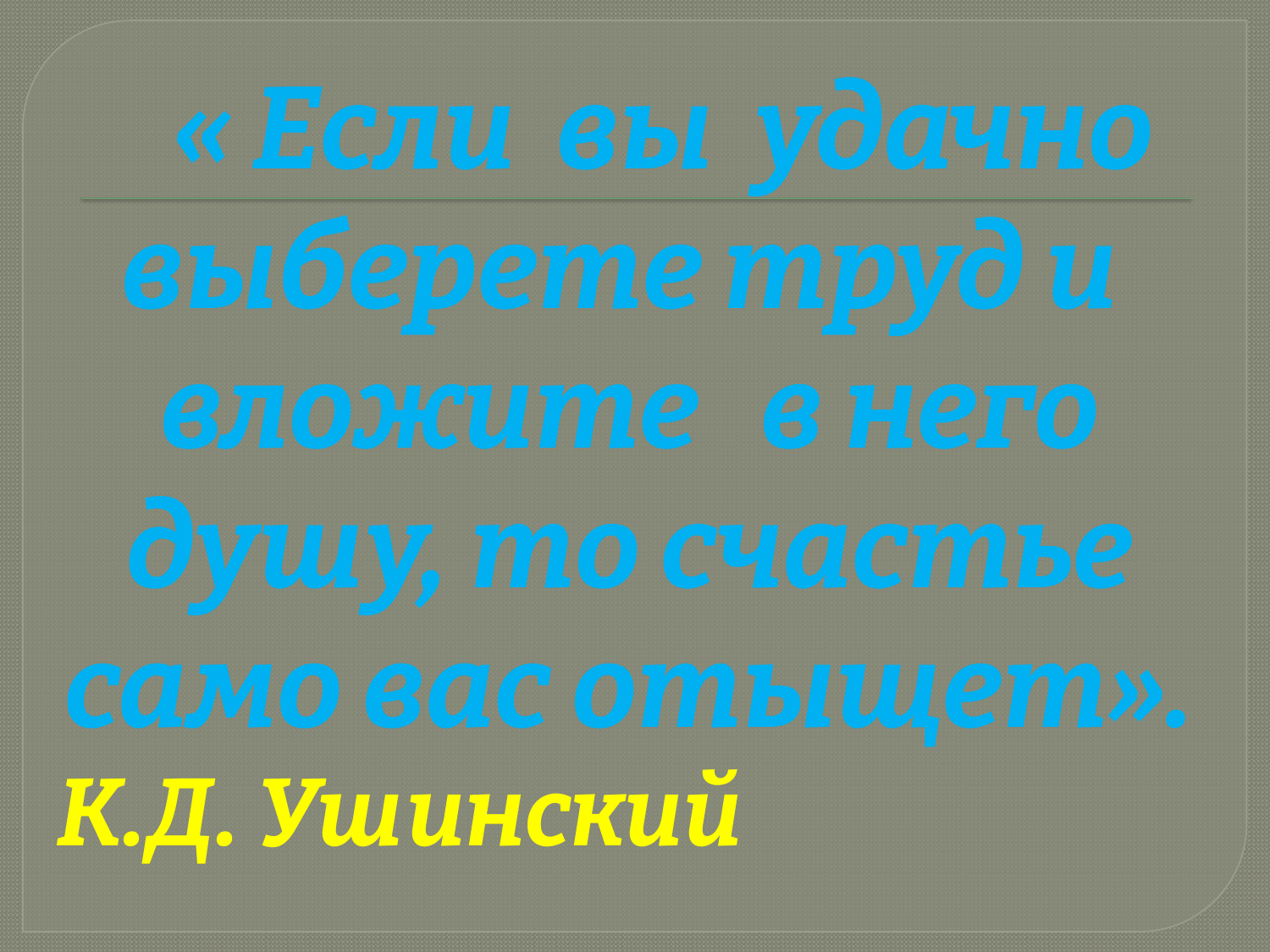

« Если  вы  удачно выберете труд и
вложите   в него душу, то счастье само вас отыщет».
К.Д. Ушинский